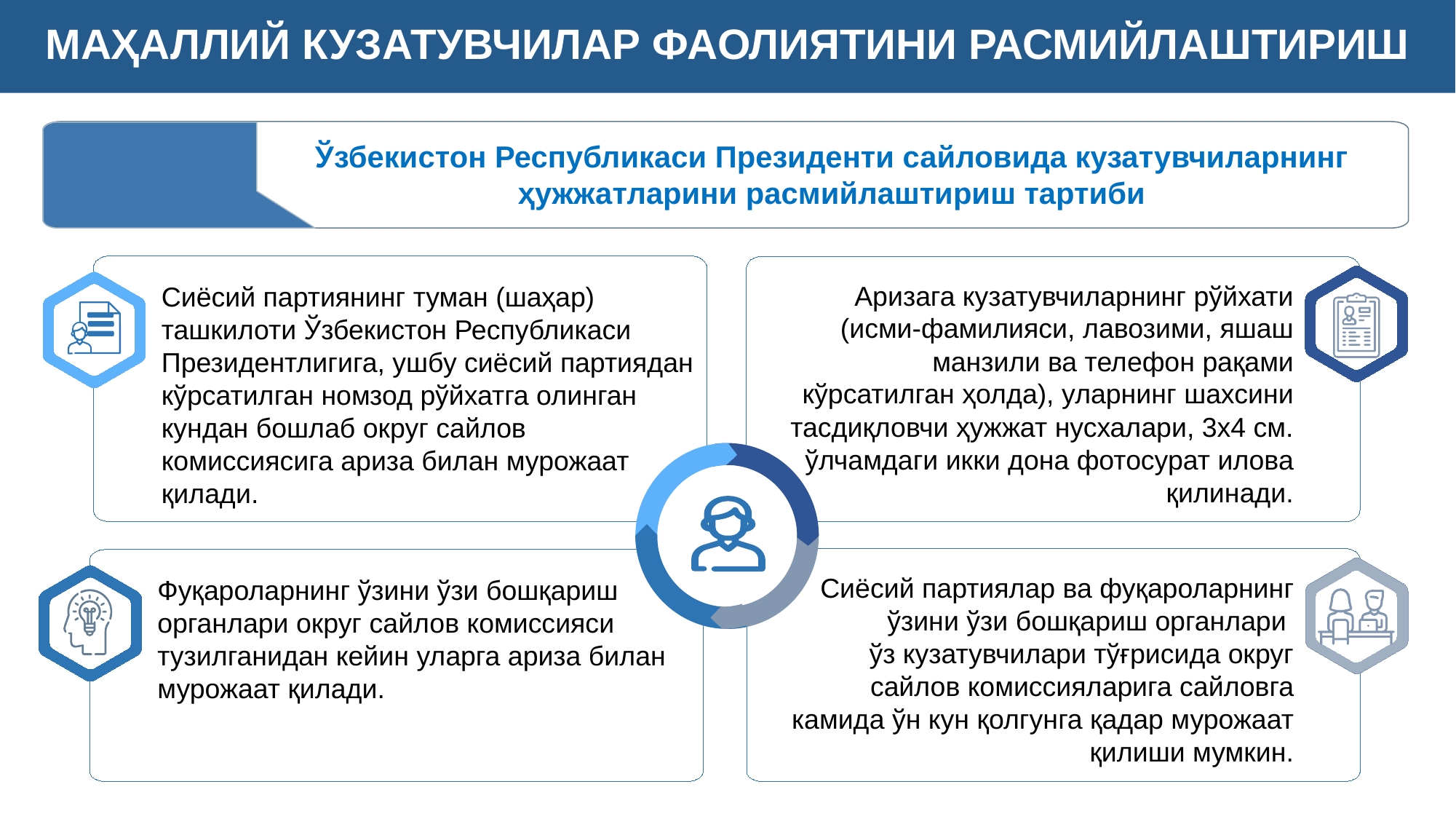

МАҲАЛЛИЙ КУЗАТУВЧИЛАР ФАОЛИЯТИНИ РАСМИЙЛАШТИРИШ

Ўзбекистон Республикаси Президенти сайловида кузатувчиларнинг ҳужжатларини расмийлаштириш тартиби

Аризага кузатувчиларнинг рўйхати (исми-фамилияси, лавозими, яшаш манзили ва телефон рақами кўрсатилган ҳолда), уларнинг шахсини тасдиқловчи ҳужжат нусхалари, 3х4 см. ўлчамдаги икки дона фотосурат илова қилинади.
Сиёсий партиянинг туман (шаҳар) ташкилоти Ўзбекистон Республикаси Президентлигига, ушбу сиёсий партиядан кўрсатилган номзод рўйхатга олинган кундан бошлаб округ сайлов комиссиясига ариза билан мурожаат қилади.

Сиёсий партиялар ва фуқароларнинг ўзини ўзи бошқариш органлари
ўз кузатувчилари тўғрисида округ сайлов комиссияларига сайловга камида ўн кун қолгунга қадар мурожаат қилиши мумкин.

Фуқароларнинг ўзини ўзи бошқариш органлари округ сайлов комиссияси тузилганидан кейин уларга ариза билан мурожаат қилади.